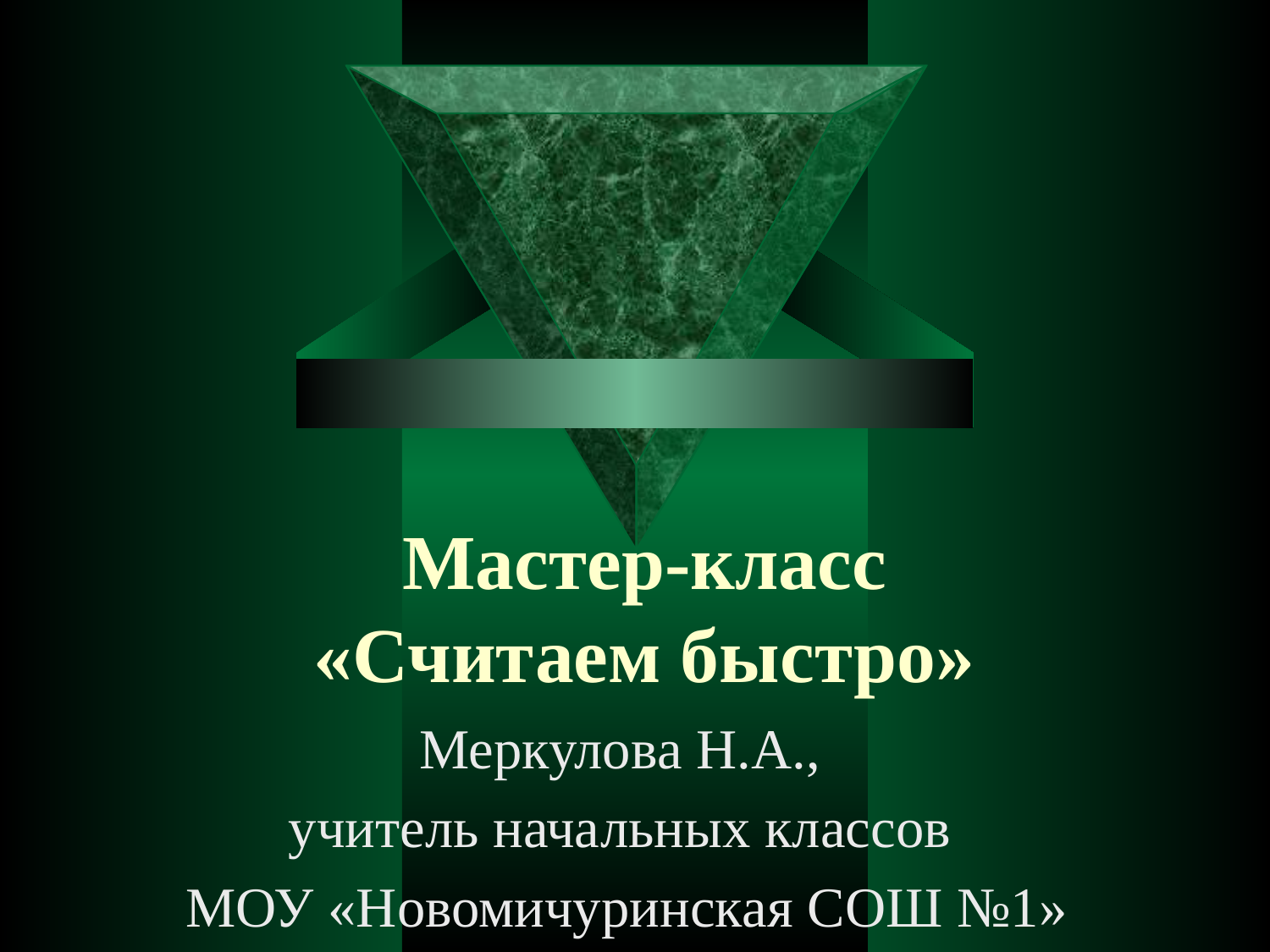

# Мастер-класс «Считаем быстро»
Меркулова Н.А.,
учитель начальных классов
МОУ «Новомичуринская СОШ №1»